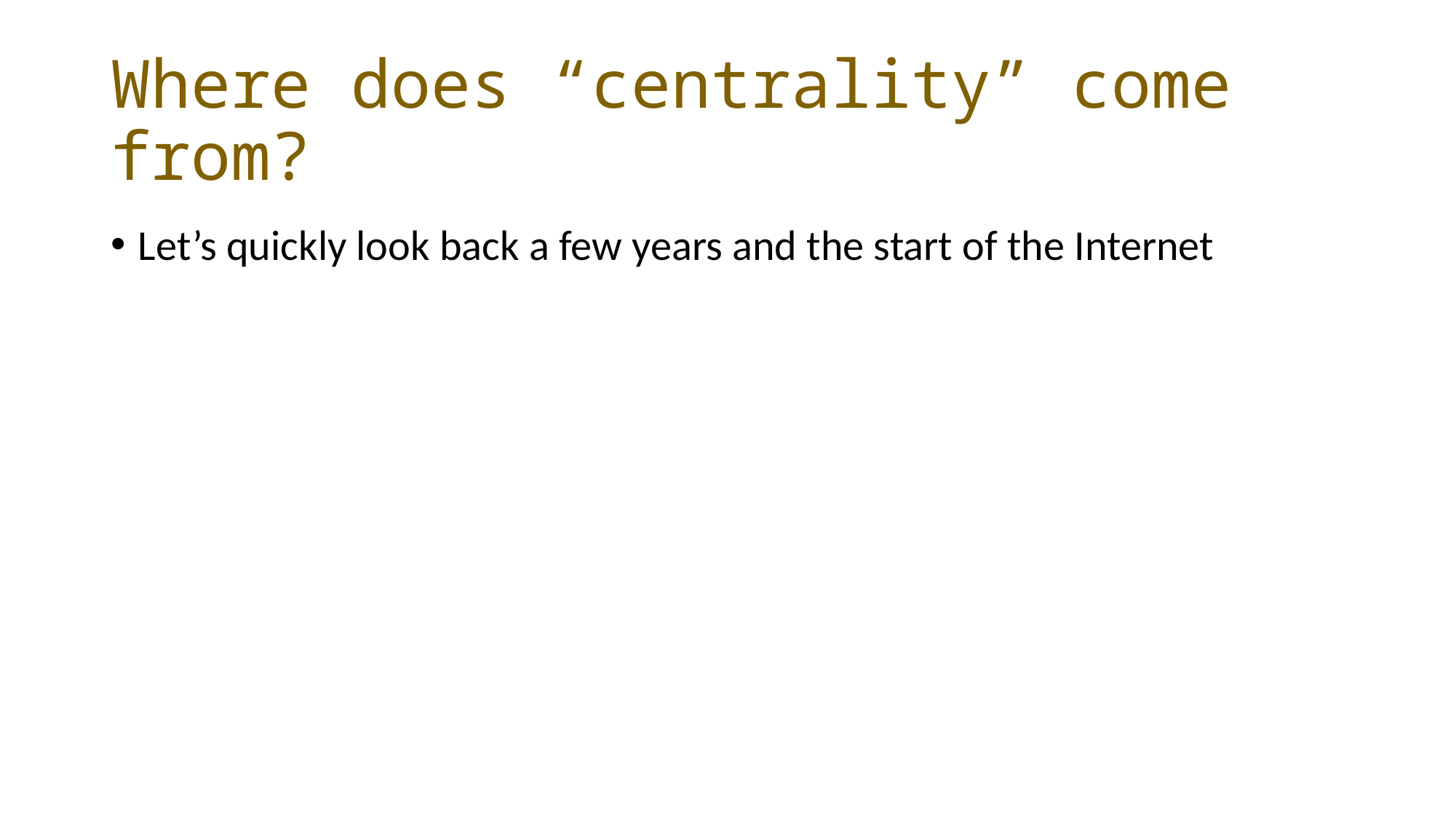

# Where does “centrality” come from?
Let’s quickly look back a few years and the start of the Internet